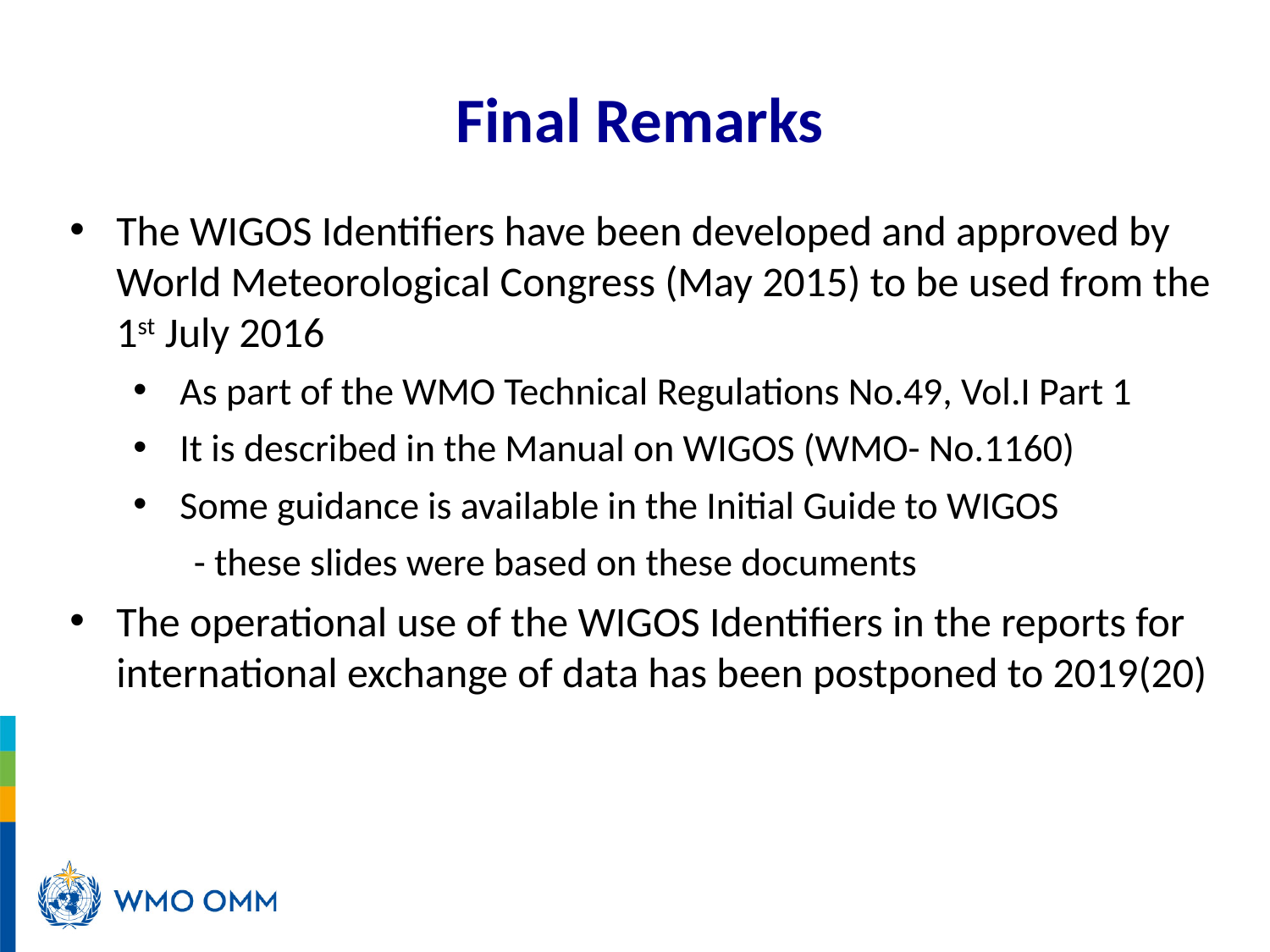

# Final Remarks
The WIGOS Identifiers have been developed and approved by World Meteorological Congress (May 2015) to be used from the 1st July 2016
As part of the WMO Technical Regulations No.49, Vol.I Part 1
It is described in the Manual on WIGOS (WMO- No.1160)
Some guidance is available in the Initial Guide to WIGOS
       - these slides were based on these documents
The operational use of the WIGOS Identifiers in the reports for international exchange of data has been postponed to 2019(20)